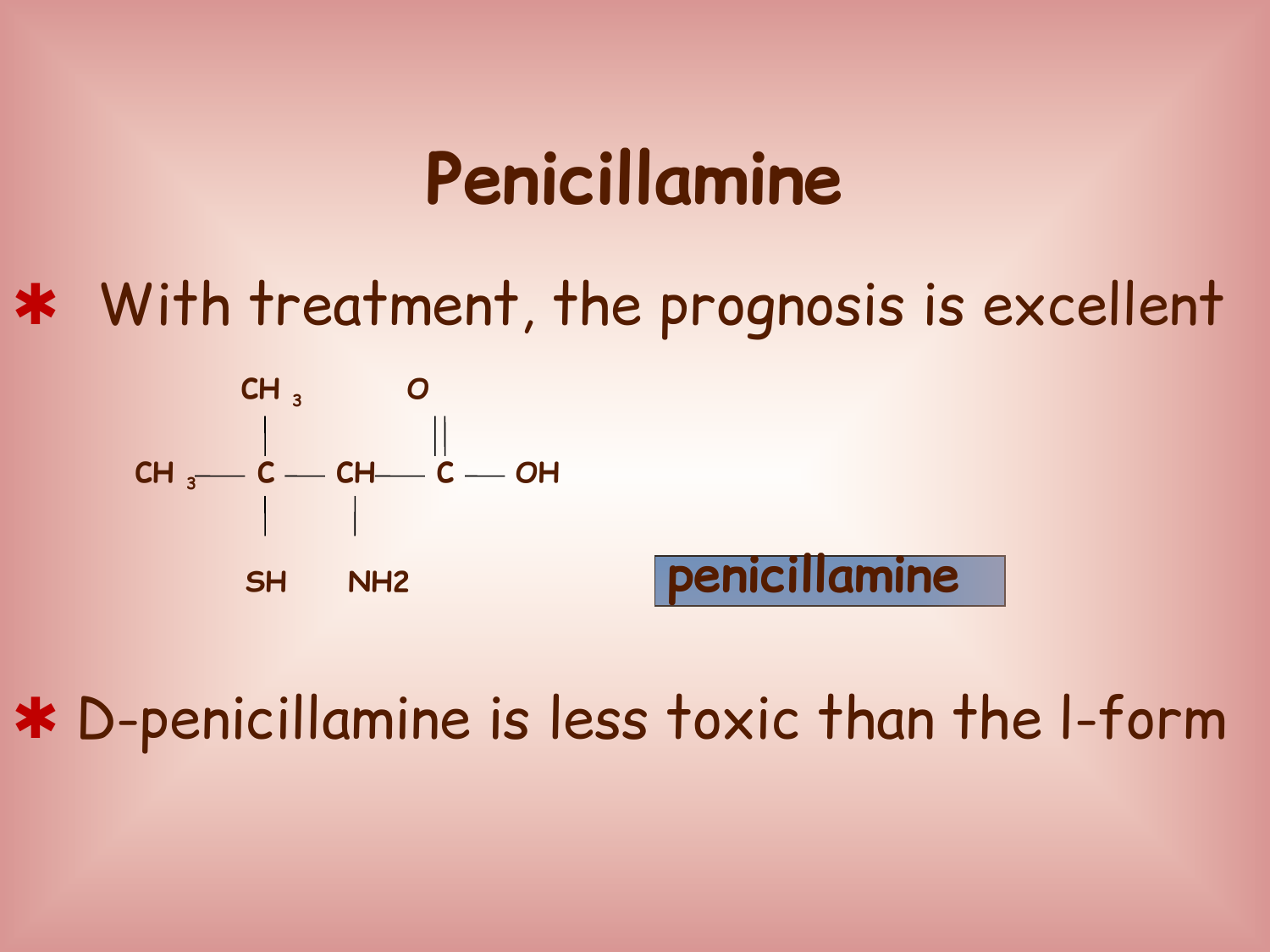

Penicillamine

✱   With treatment, the prognosis is excellent

                                    CH 3               O

          CH 3     C     CH     C     OH

                   SH     NH2                     penicillamine

✱ D-penicillamine is less toxic than the l-form